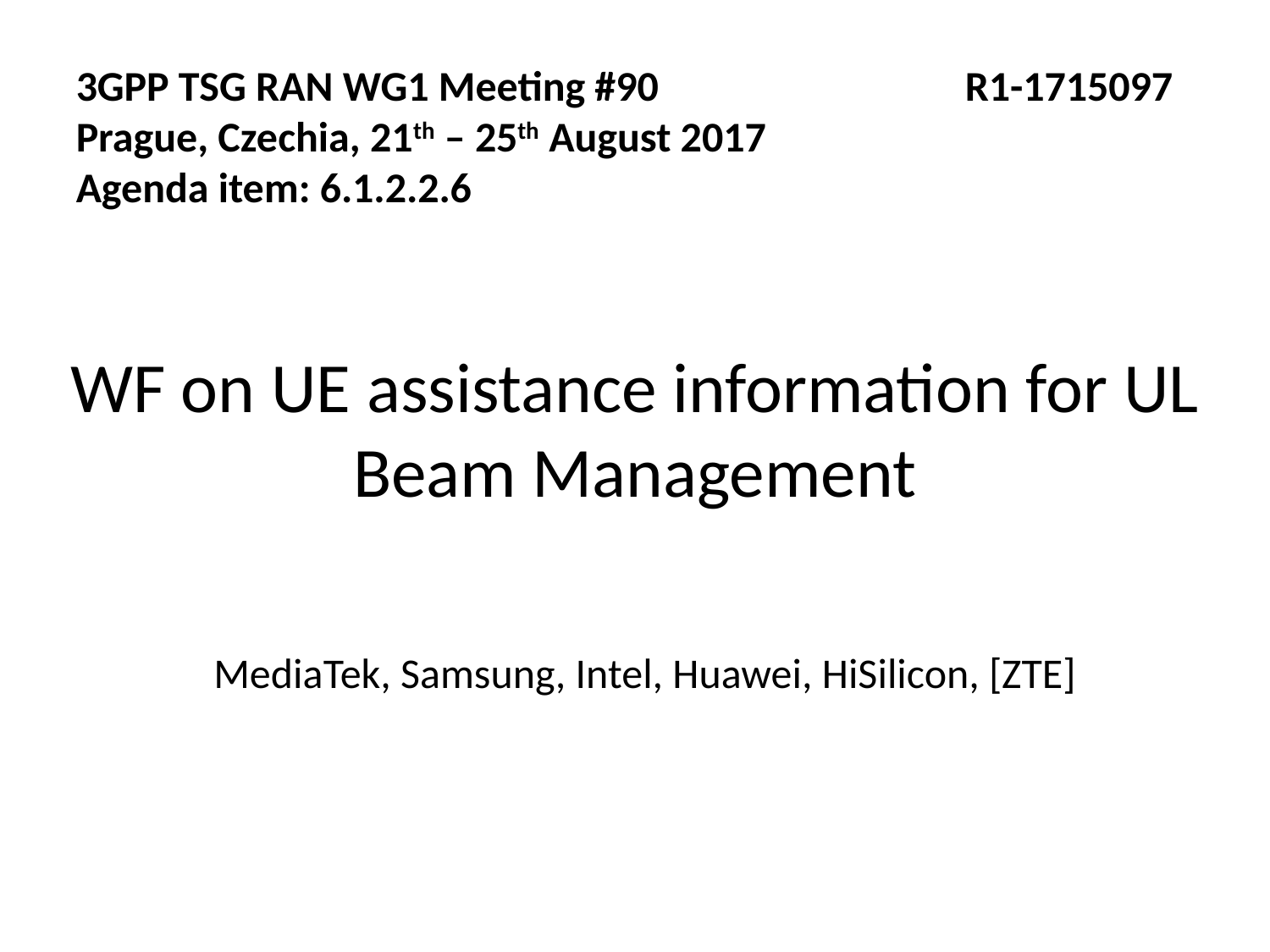

3GPP TSG RAN WG1 Meeting #90             		R1-1715097
Prague, Czechia, 21th – 25th August 2017
Agenda item: 6.1.2.2.6
WF on UE assistance information for UL Beam Management
MediaTek, Samsung, Intel, Huawei, HiSilicon, [ZTE]